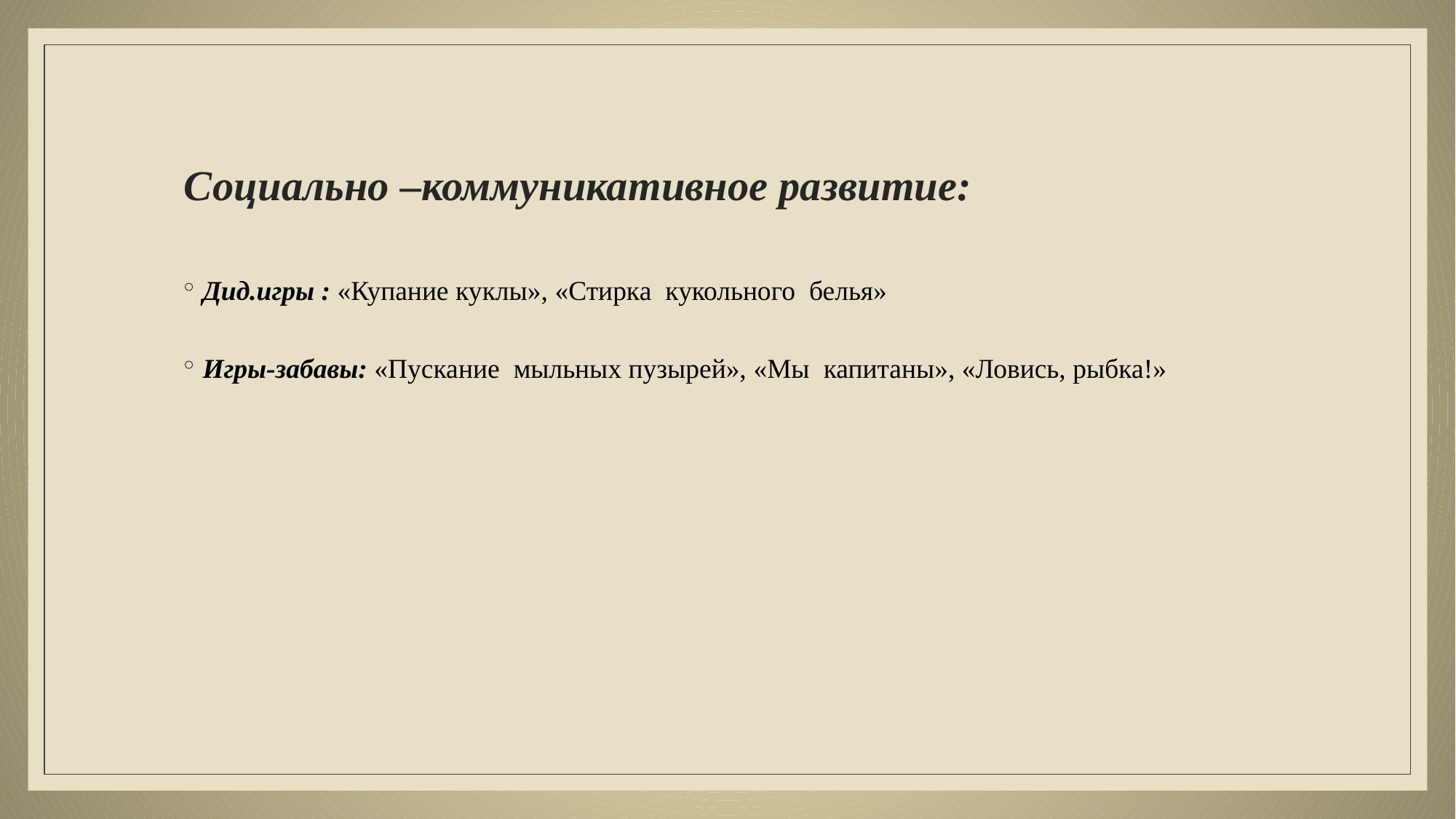

# Социально –коммуникативное развитие:
Дид.игры : «Купание куклы», «Стирка  кукольного  белья»
Игры-забавы: «Пускание  мыльных пузырей», «Мы  капитаны», «Ловись, рыбка!»